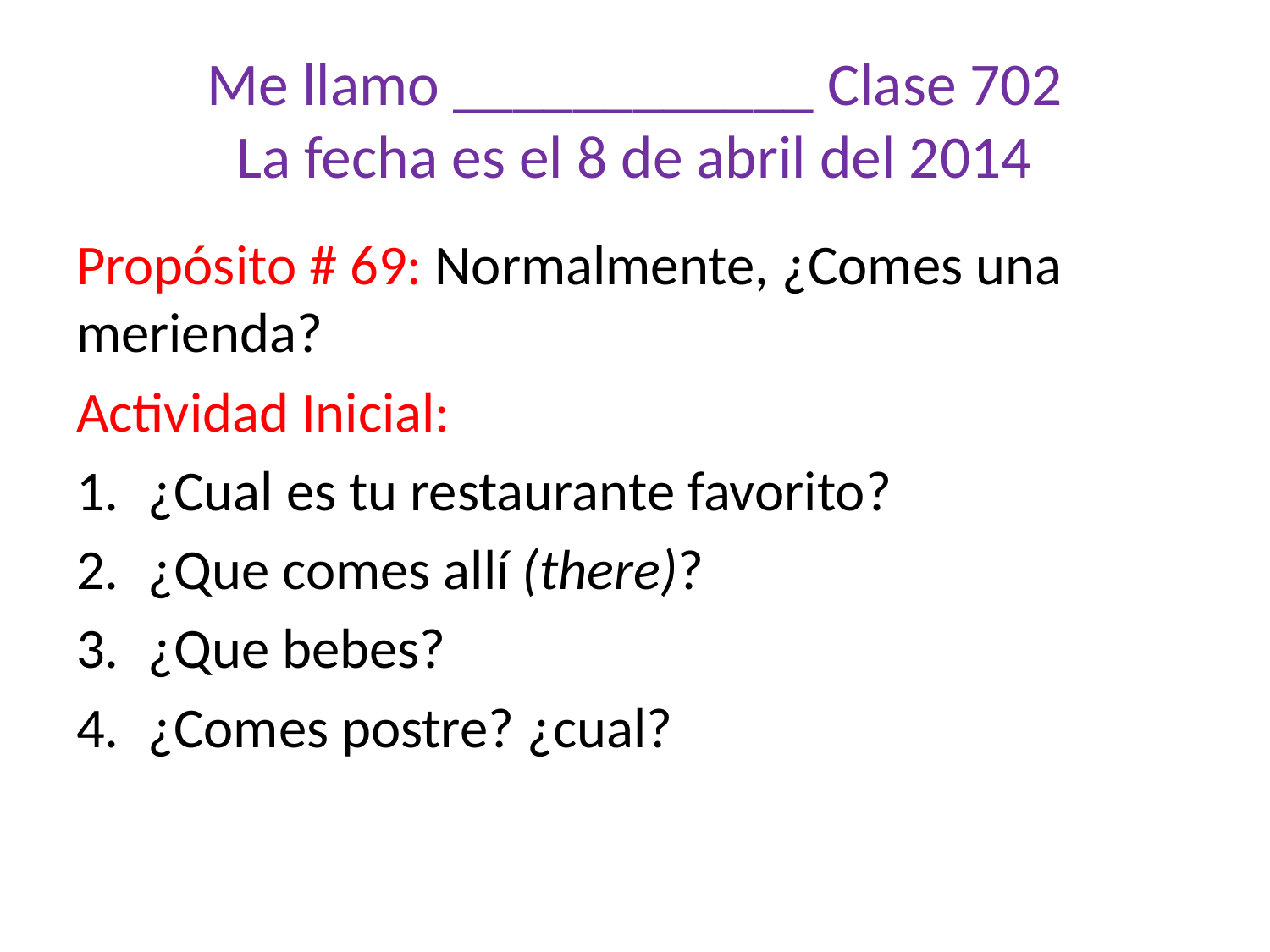

# Me llamo ____________ Clase 702 La fecha es el 8 de abril del 2014
Propósito # 69: Normalmente, ¿Comes una merienda?
Actividad Inicial:
¿Cual es tu restaurante favorito?
¿Que comes allí (there)?
¿Que bebes?
¿Comes postre? ¿cual?